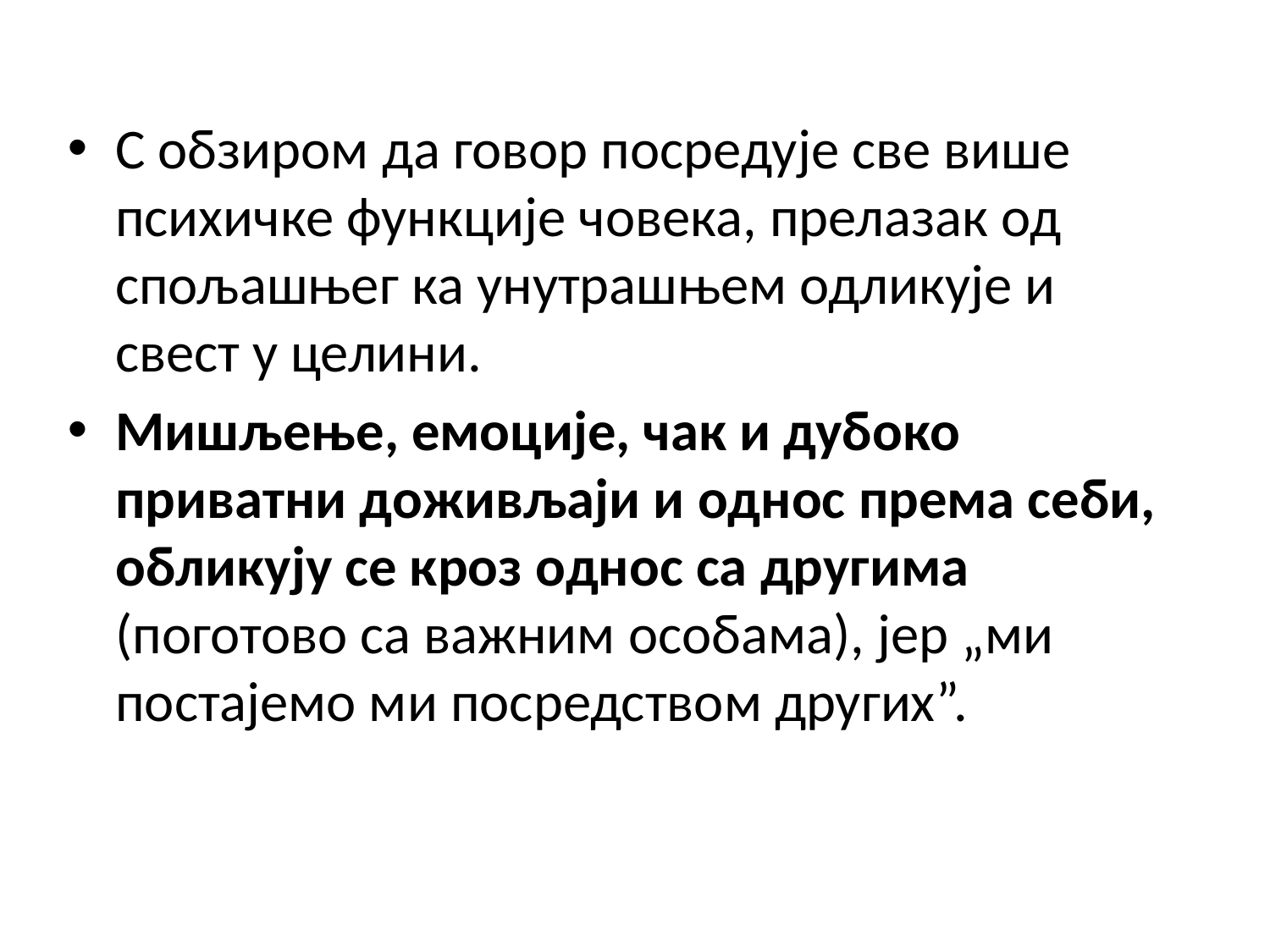

С обзиром да говор посредује све више психичке функције човека, прелазак од спољашњег ка унутрашњем одликује и свест у целини.
Мишљење, емоције, чак и дубоко приватни доживљаји и однос према себи, обликују се кроз однос са другима (поготово са важним особама), јер „ми постајемо ми посредством других”.